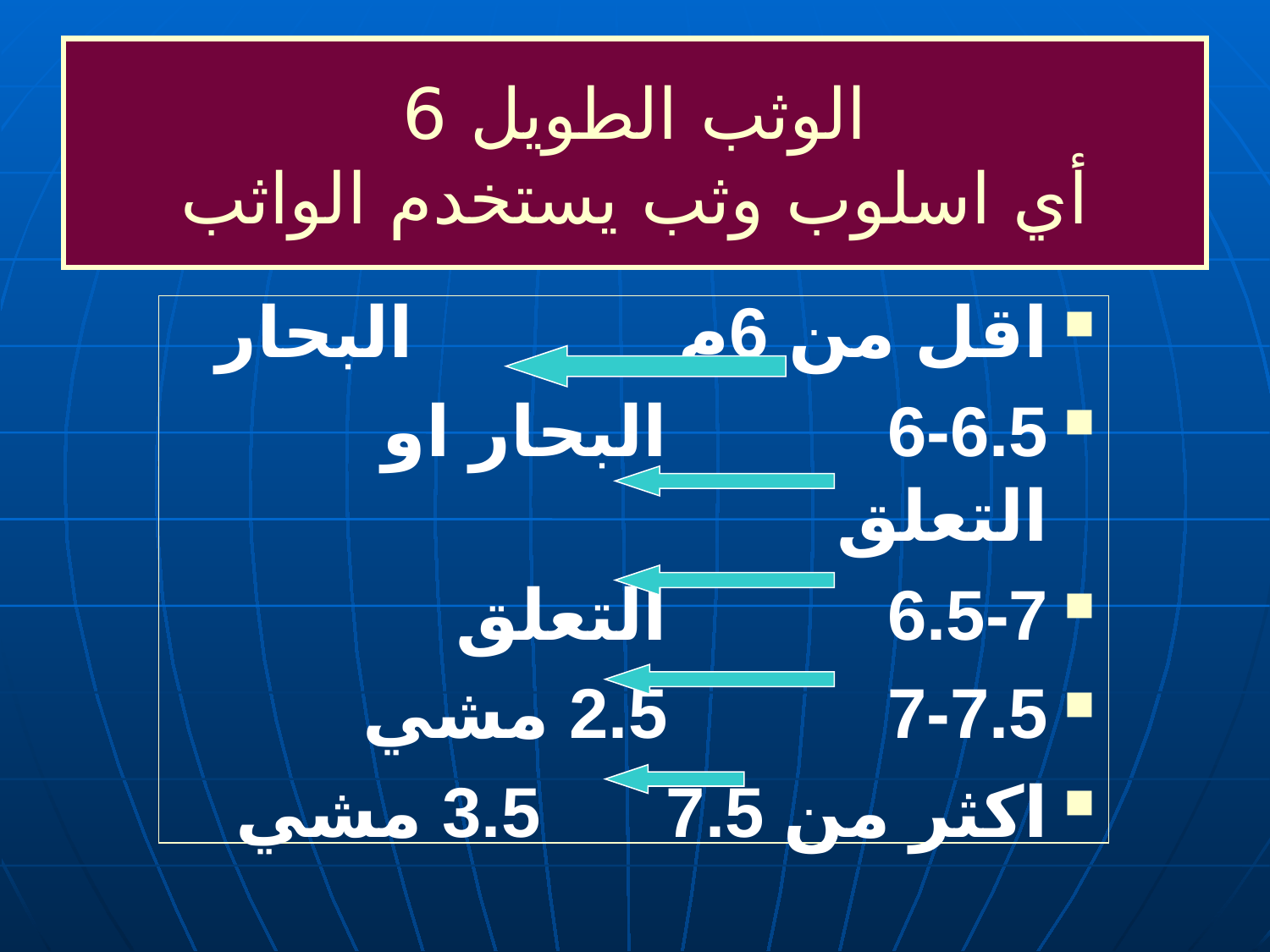

# الوثب الطويل 6 أي اسلوب وثب يستخدم الواثب
اقل من 6م         		البحار
6-6.5			البحار او التعلق
6.5-7			التعلق
7-7.5			2.5 مشي
اكثر من 7.5		3.5 مشي